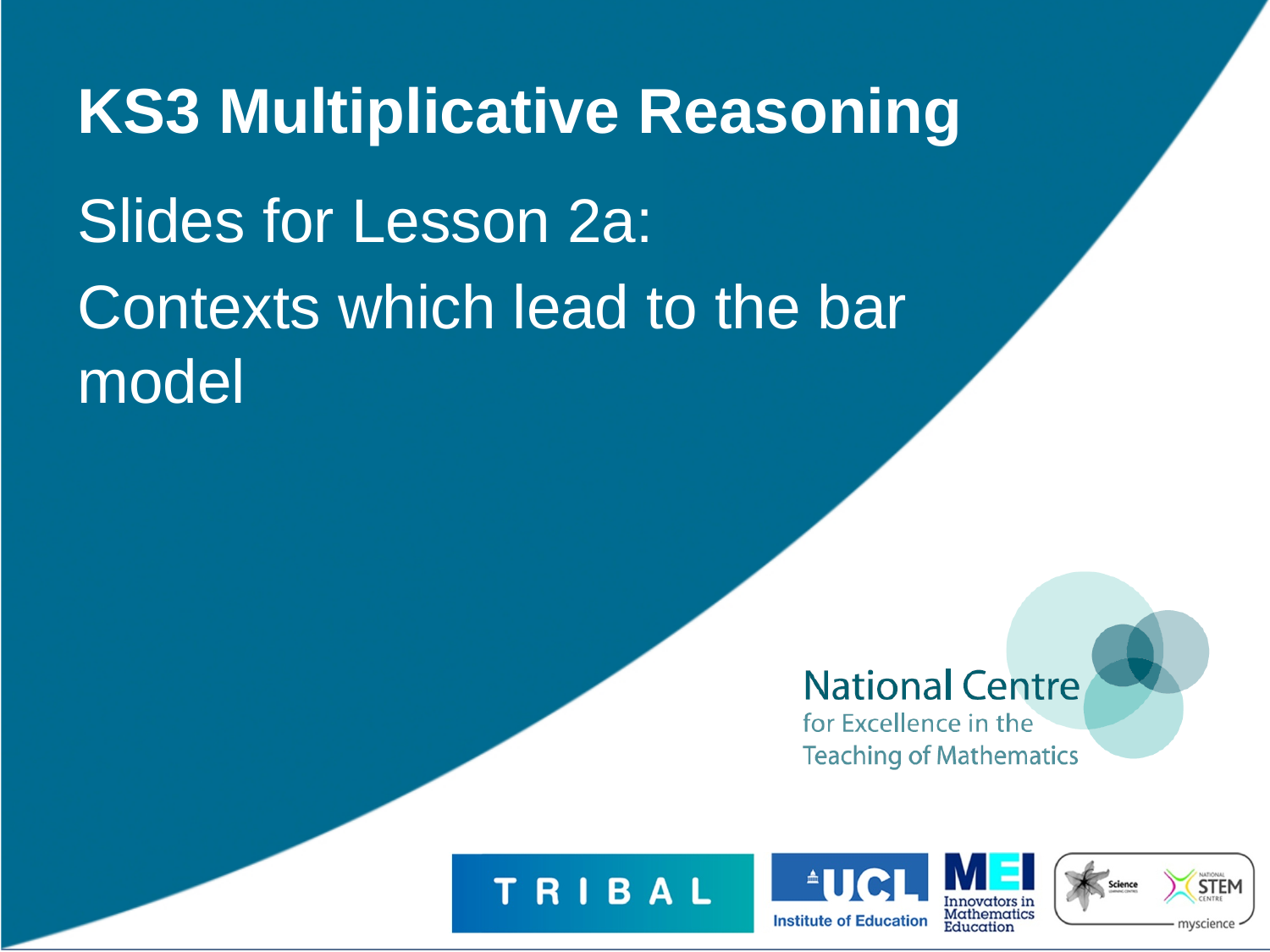

# KS3 Multiplicative Reasoning
Slides for Lesson 2a:
Contexts which lead to the bar model